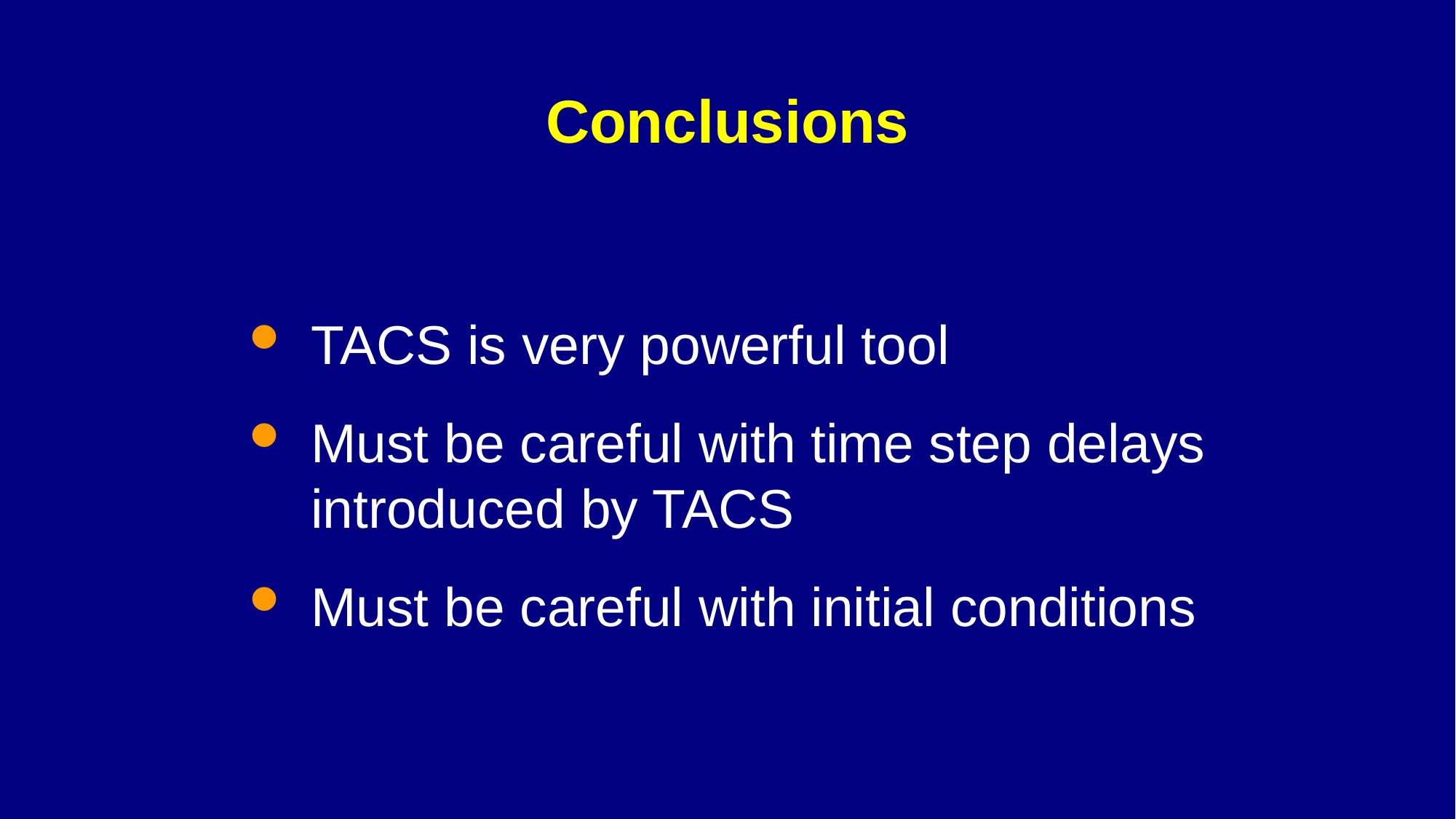

# Conclusions
TACS is very powerful tool
Must be careful with time step delays introduced by TACS
Must be careful with initial conditions